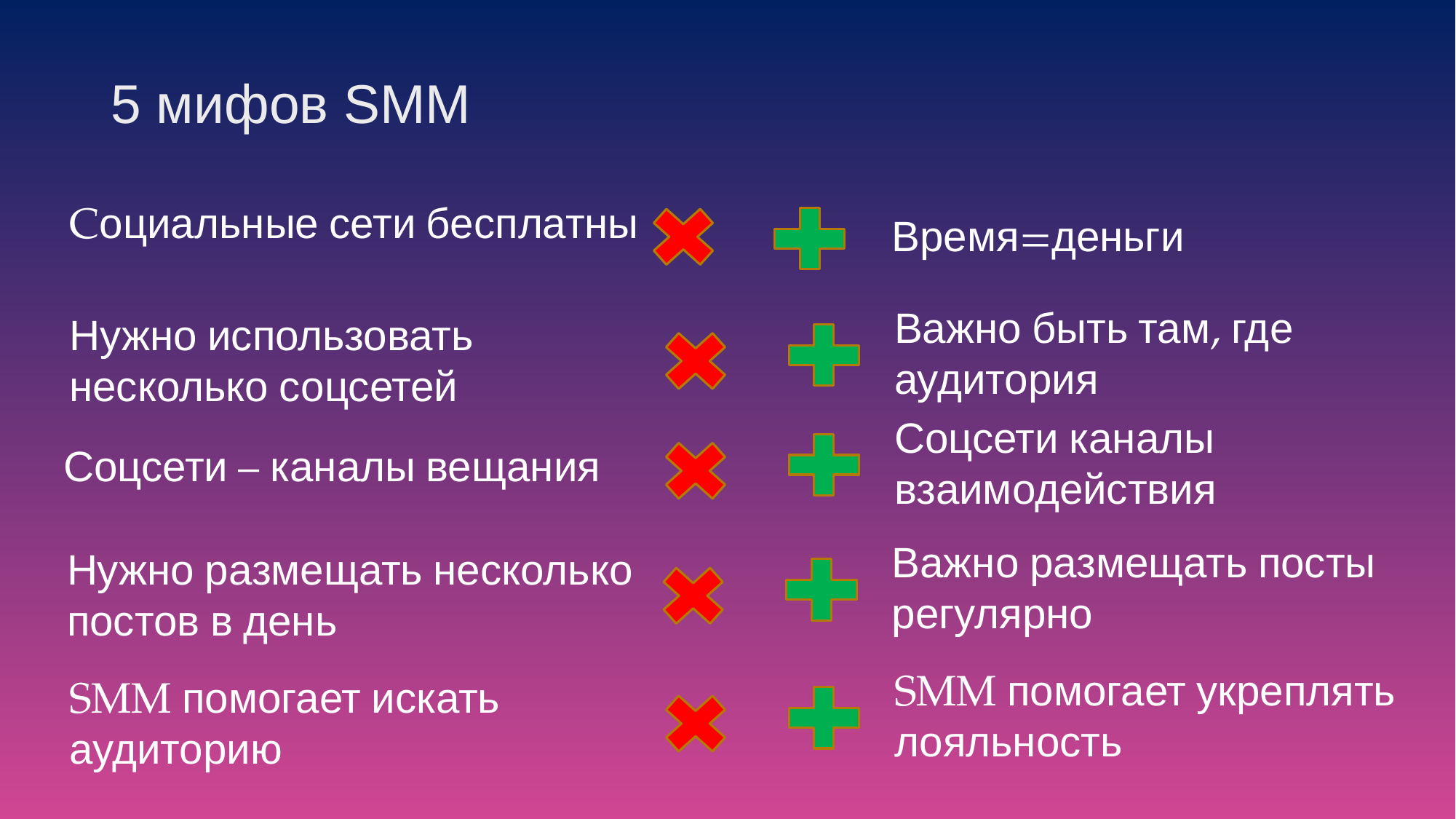

# 5 мифов SMM
Cоциальные сети бесплатны

Время=деньги
Важно быть там, где аудитория
Нужно использовать несколько соцсетей

Соцсети каналы взаимодействия

Соцсети – каналы вещания
Важно размещать посты регулярно
Нужно размещать несколько постов в день

SMM помогает укреплять лояльность
SMM помогает искать аудиторию